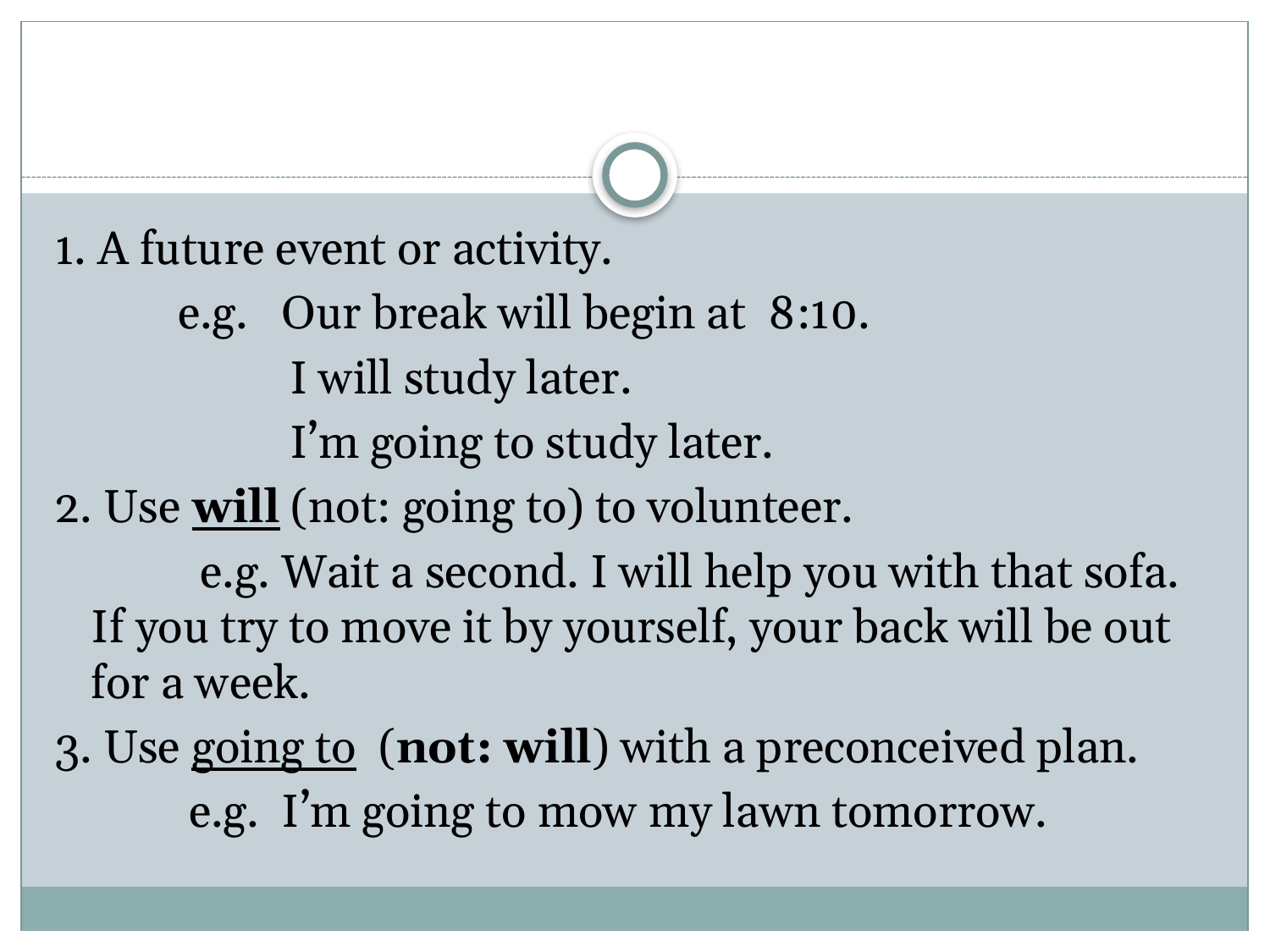

#
1. A future event or activity.
           e.g.   Our break will begin at  8:10.
                     I will study later.
                     I’m going to study later.
2. Use will (not: going to) to volunteer.
             e.g. Wait a second. I will help you with that sofa. If you try to move it by yourself, your back will be out for a week.
3. Use going to  (not: will) with a preconceived plan.
            e.g.  I’m going to mow my lawn tomorrow.